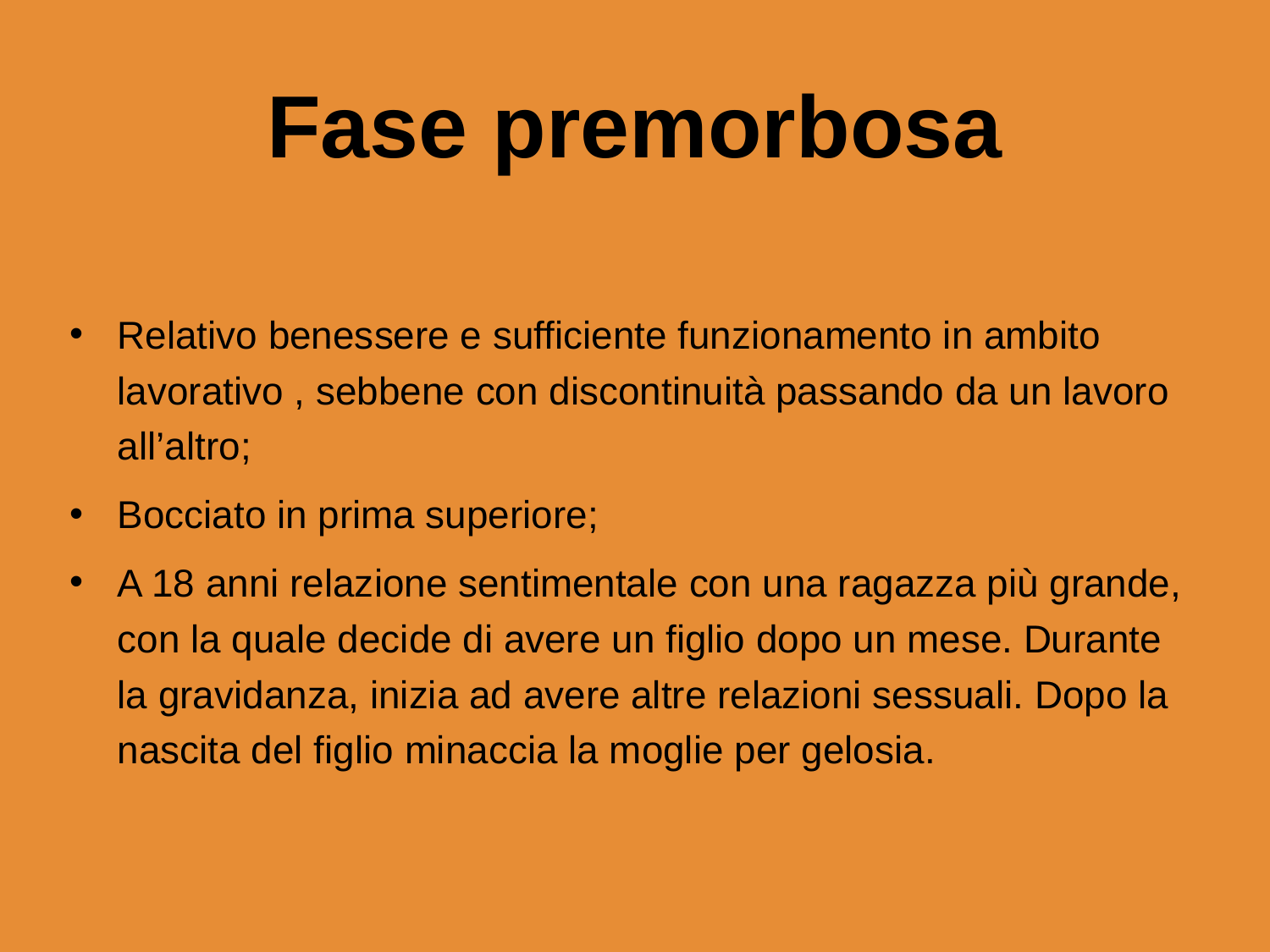

# Fase premorbosa
Relativo benessere e sufficiente funzionamento in ambito lavorativo , sebbene con discontinuità passando da un lavoro all’altro;
Bocciato in prima superiore;
A 18 anni relazione sentimentale con una ragazza più grande, con la quale decide di avere un figlio dopo un mese. Durante la gravidanza, inizia ad avere altre relazioni sessuali. Dopo la nascita del figlio minaccia la moglie per gelosia.